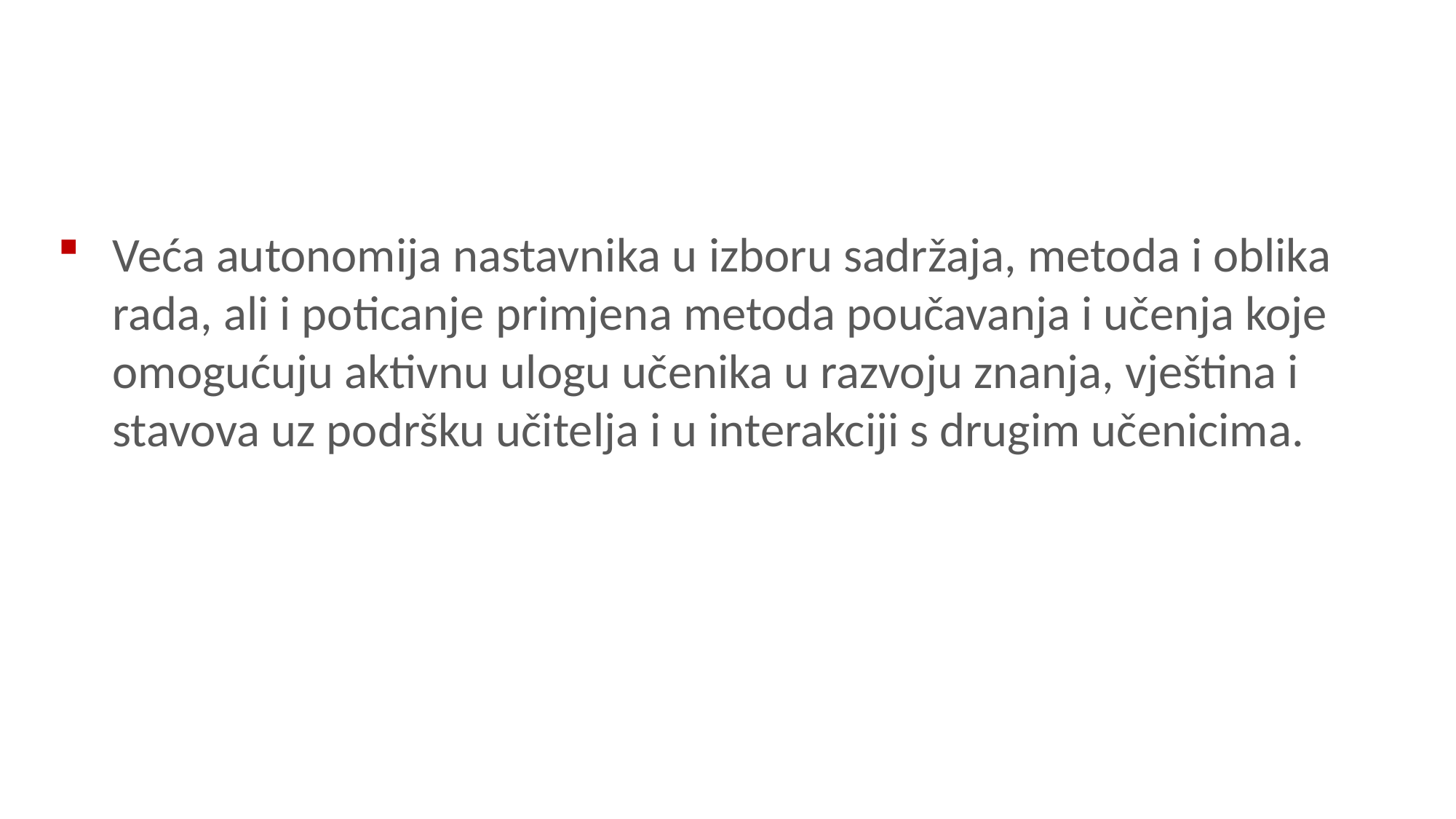

Veća autonomija nastavnika u izboru sadržaja, metoda i oblika rada, ali i poticanje primjena metoda poučavanja i učenja koje omogućuju aktivnu ulogu učenika u razvoju znanja, vještina i stavova uz podršku učitelja i u interakciji s drugim učenicima.